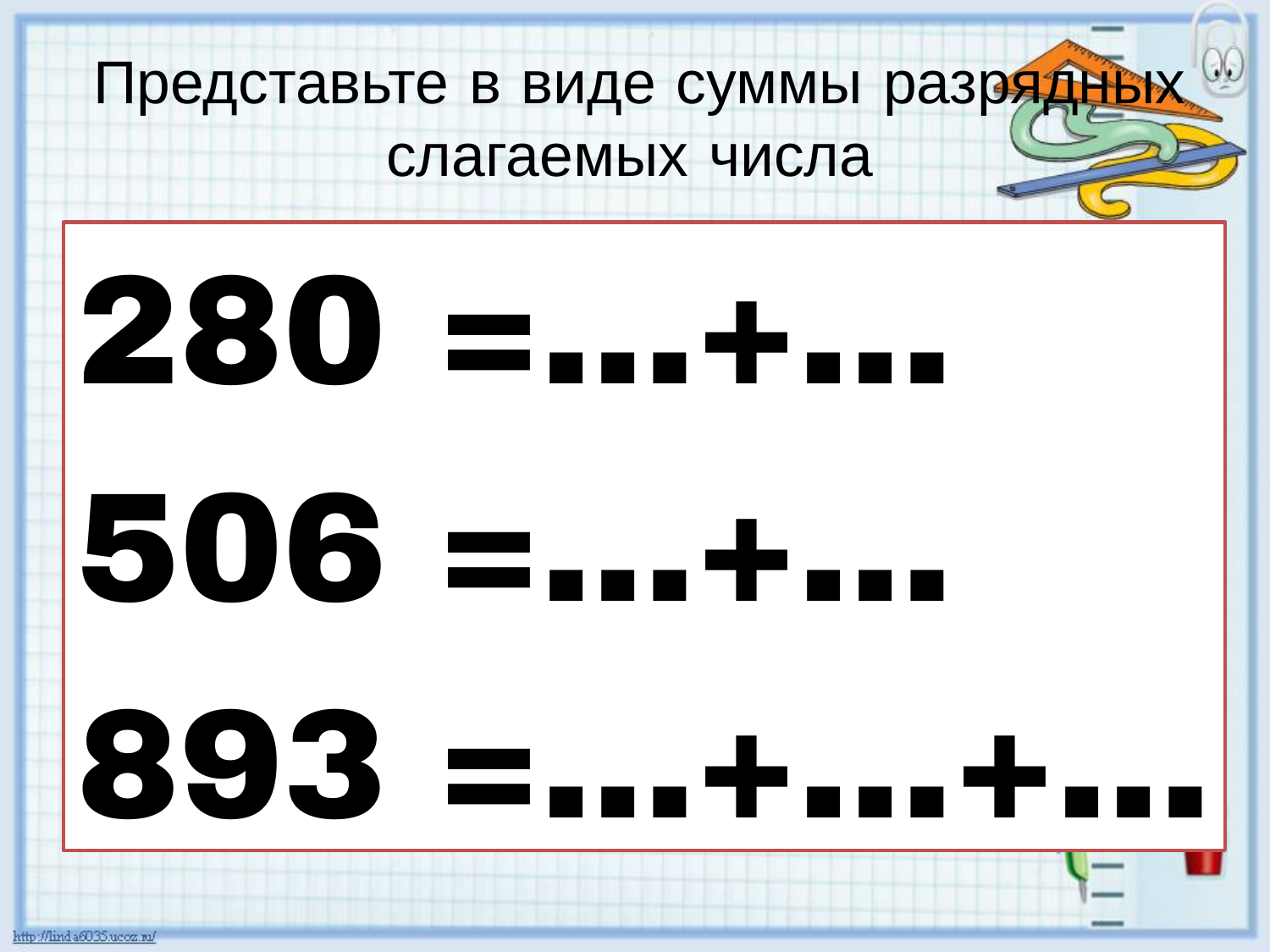

# Представьте в виде суммы разрядных слагаемых числа
280 =…+…
506 =…+…
893 =…+…+…